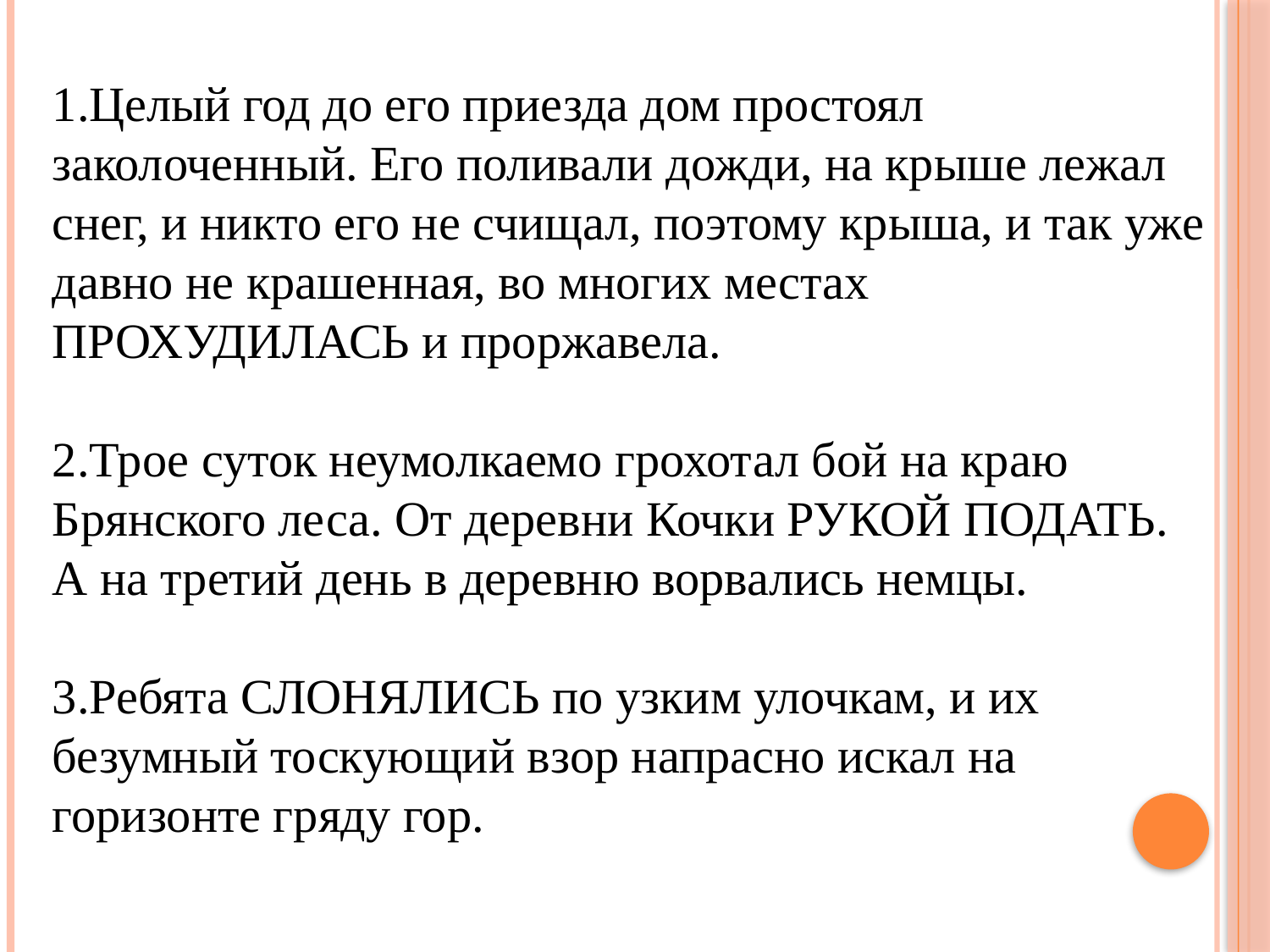

1.Целый год до его приезда дом простоял заколоченный. Его поливали дожди, на крыше лежал снег, и никто его не счищал, поэтому крыша, и так уже давно не крашенная, во многих местах ПРОХУДИЛАСЬ и проржавела.

2.Трое суток неумолкаемо грохотал бой на краю Брянского леса. От деревни Кочки РУКОЙ ПОДАТЬ. А на третий день в деревню ворвались немцы.

3.Ребята СЛОНЯЛИСЬ по узким улочкам, и их безумный тоскующий взор напрасно искал на горизонте гряду гор.